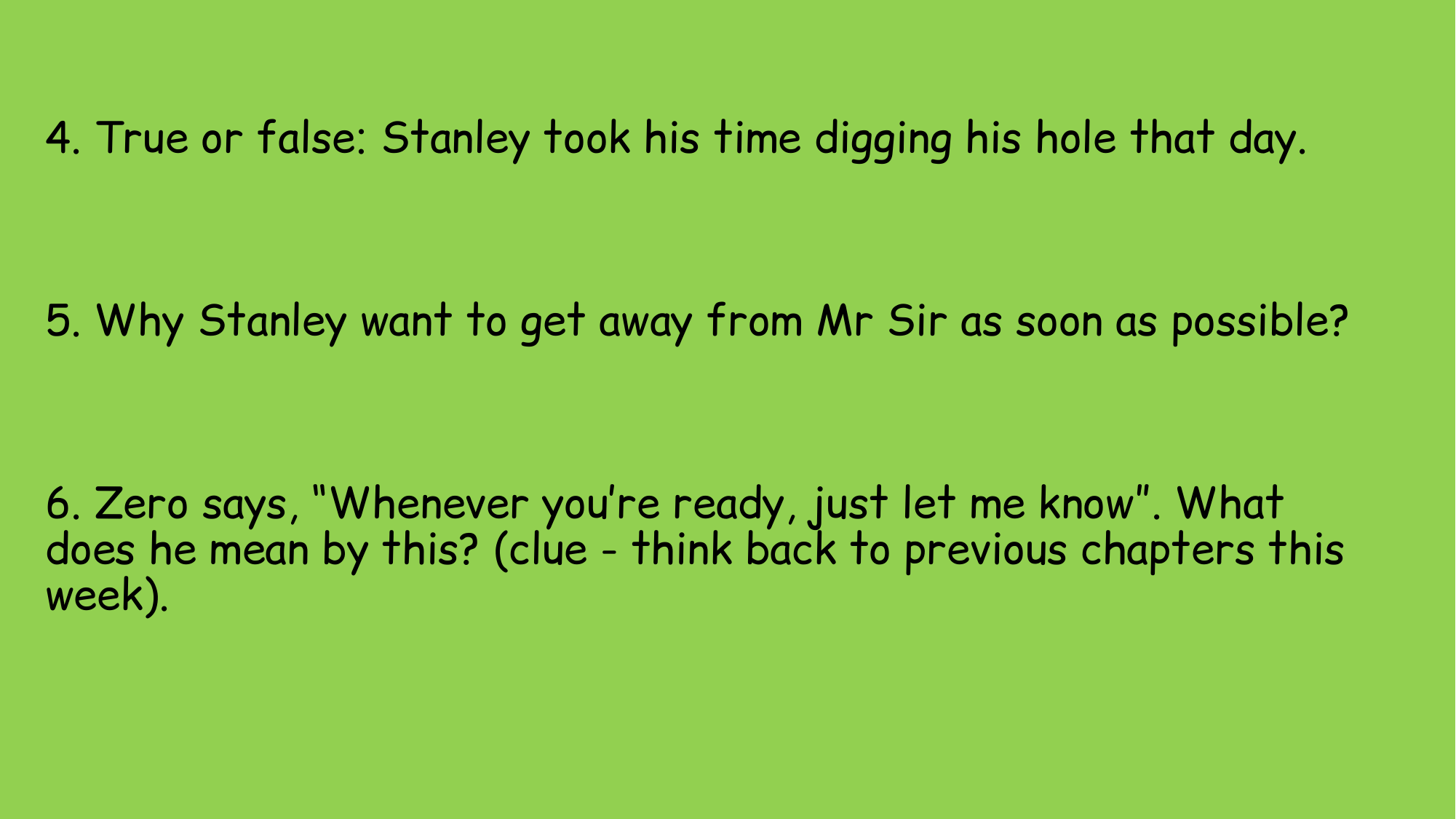

4. True or false: Stanley took his time digging his hole that day.

5. Why Stanley want to get away from Mr Sir as soon as possible?

6. Zero says, “Whenever you’re ready, just let me know”. What does he mean by this? (clue - think back to previous chapters this week).